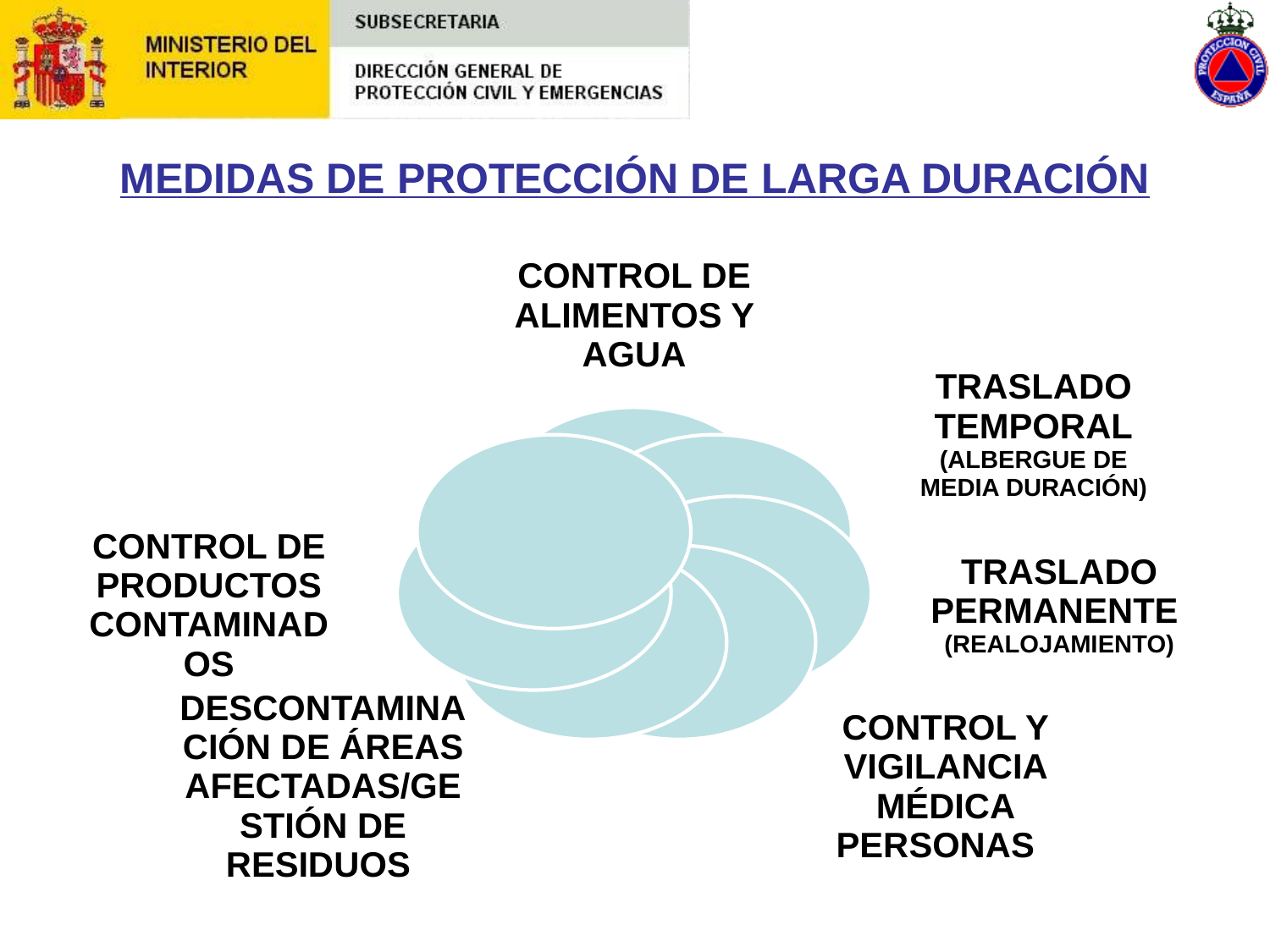

# MEDIDAS DE PROTECCIÓN DE LARGA DURACIÓN
CONTROL DE ALIMENTOS Y AGUA
TRASLADO TEMPORAL
(ALBERGUE DE MEDIA DURACIÓN)
TRASLADO PERMANENTE
(REALOJAMIENTO)
CONTROL Y VIGILANCIA MÉDICA PERSONAS
DESCONTAMINACIÓN DE ÁREAS AFECTADAS/GESTIÓN DE RESIDUOS
CONTROL DE PRODUCTOS CONTAMINADOS